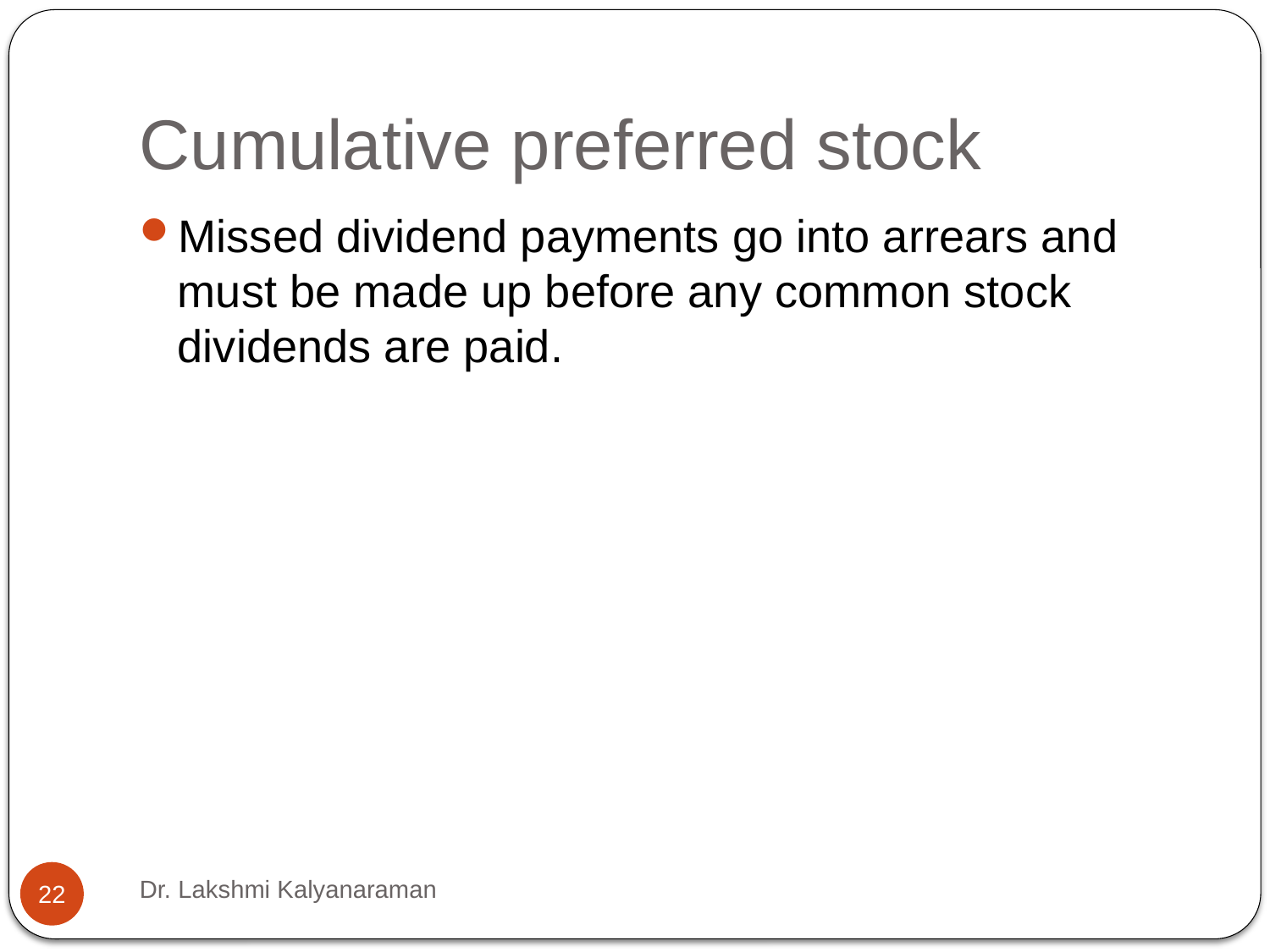

# Cumulative preferred stock
Missed dividend payments go into arrears and must be made up before any common stock dividends are paid.
Dr. Lakshmi Kalyanaraman
22